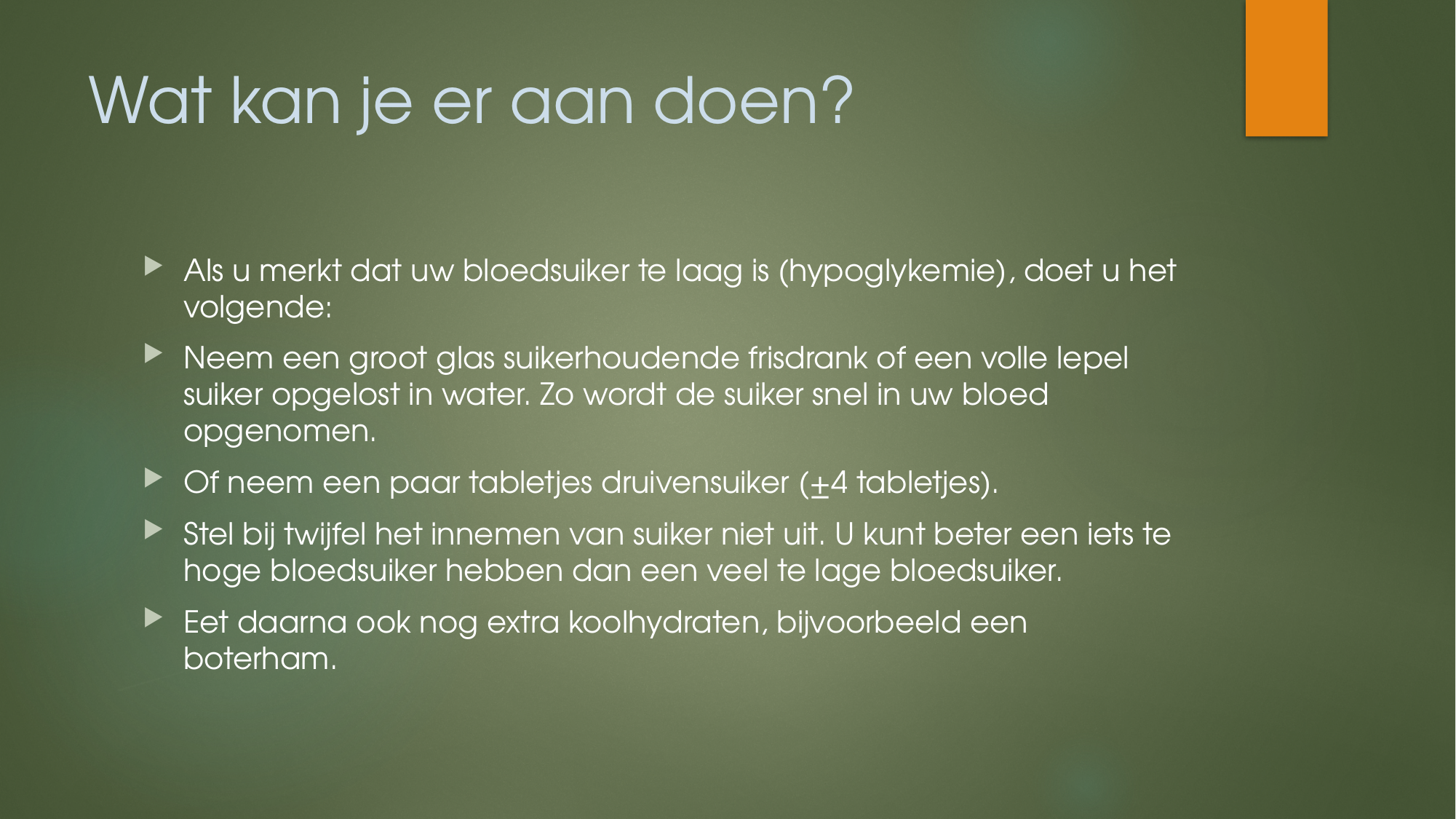

# Wat kan je er aan doen?
Als u merkt dat uw bloedsuiker te laag is (hypoglykemie), doet u het volgende:
Neem een groot glas suikerhoudende frisdrank of een volle lepel suiker opgelost in water. Zo wordt de suiker snel in uw bloed opgenomen.
Of neem een paar tabletjes druivensuiker (±4 tabletjes).
Stel bij twijfel het innemen van suiker niet uit. U kunt beter een iets te hoge bloedsuiker hebben dan een veel te lage bloedsuiker.
Eet daarna ook nog extra koolhydraten, bijvoorbeeld een boterham.